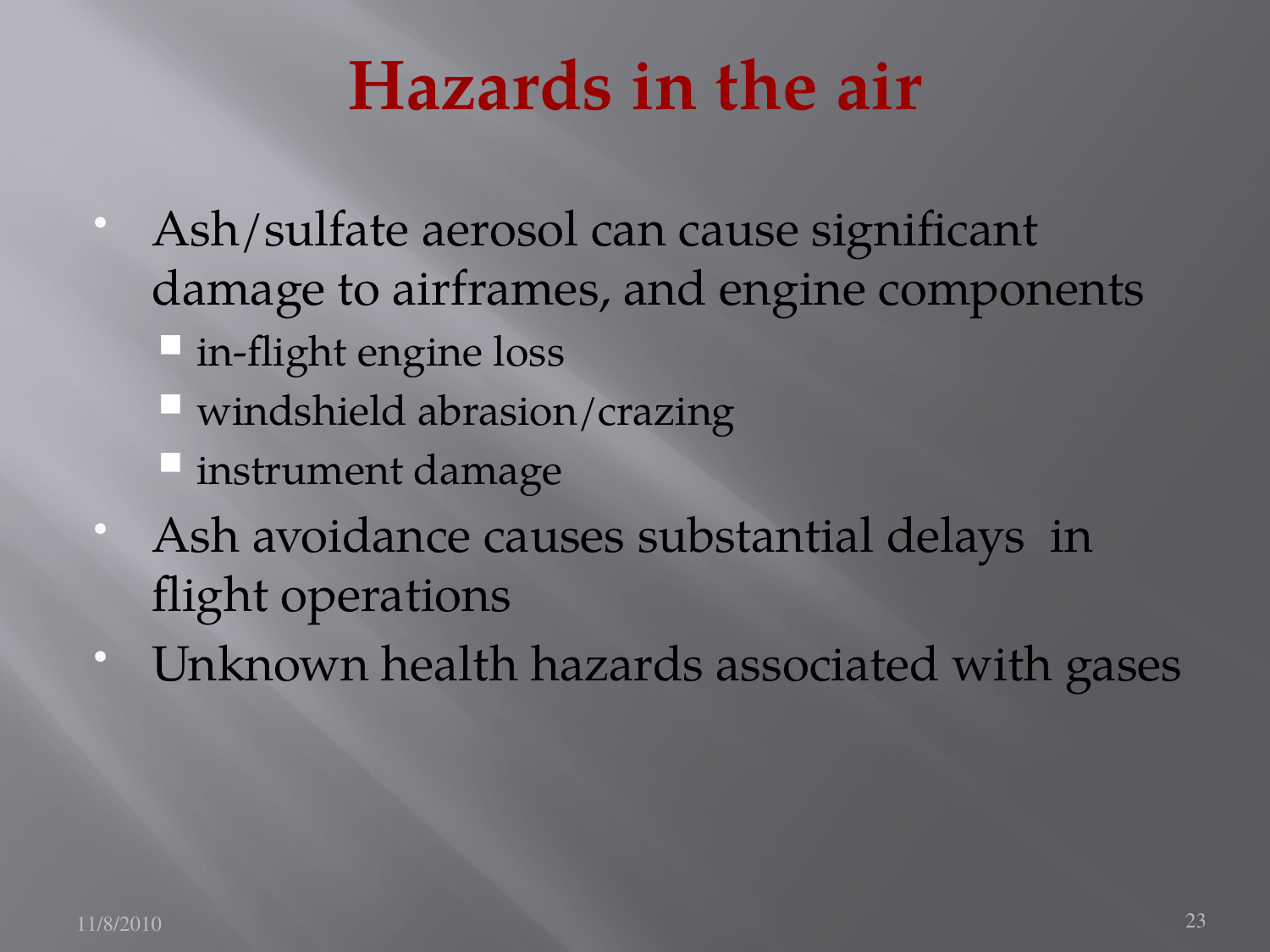

# Hazards in the air
Ash/sulfate aerosol can cause significant damage to airframes, and engine components
in-flight engine loss
windshield abrasion/crazing
instrument damage
Ash avoidance causes substantial delays  in flight operations
Unknown health hazards associated with gases
11/8/2010
23